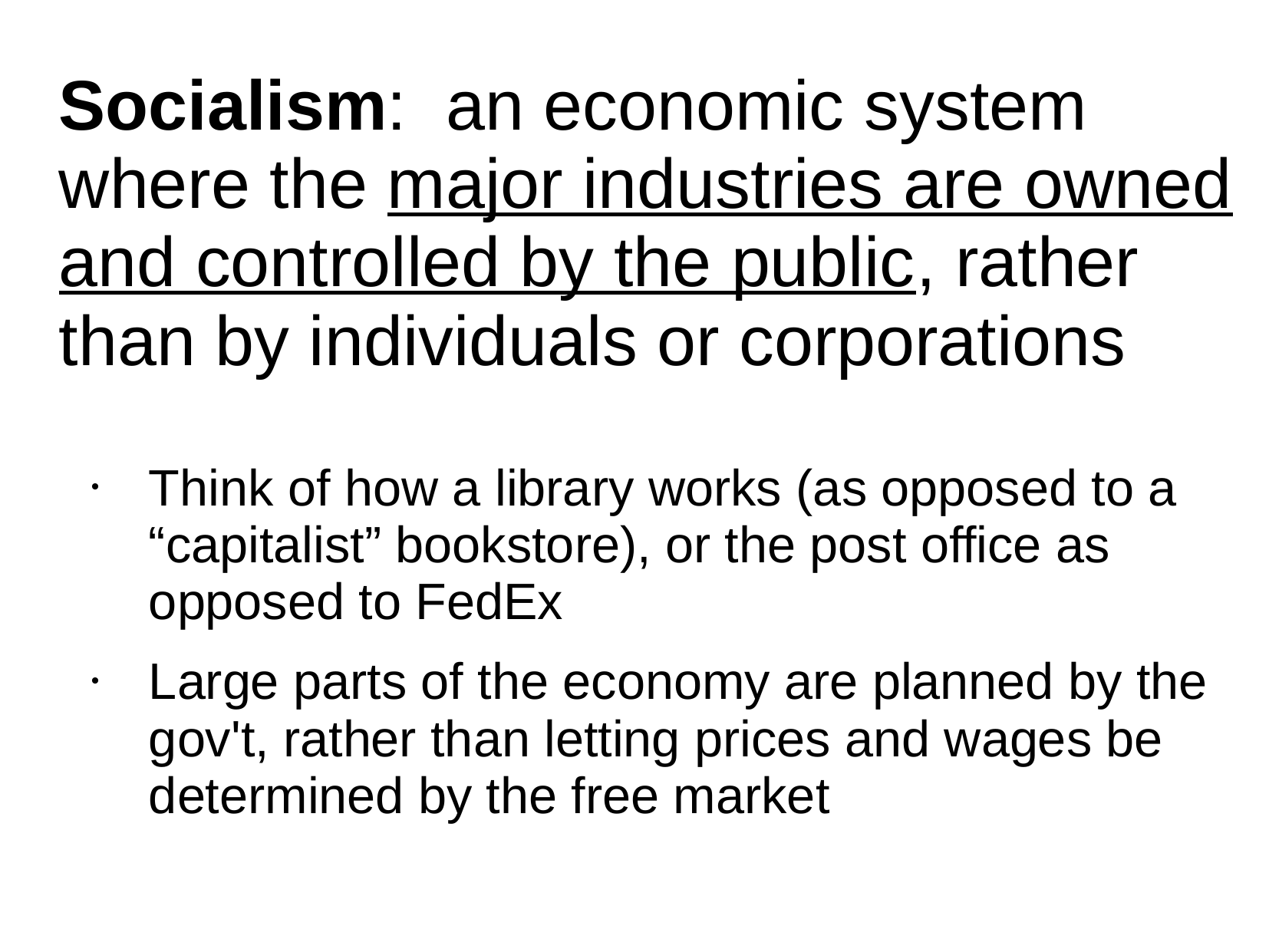

# Socialism:  an economic system where the major industries are owned and controlled by the public, rather than by individuals or corporations
Think of how a library works (as opposed to a “capitalist” bookstore), or the post office as opposed to FedEx
Large parts of the economy are planned by the gov't, rather than letting prices and wages be determined by the free market